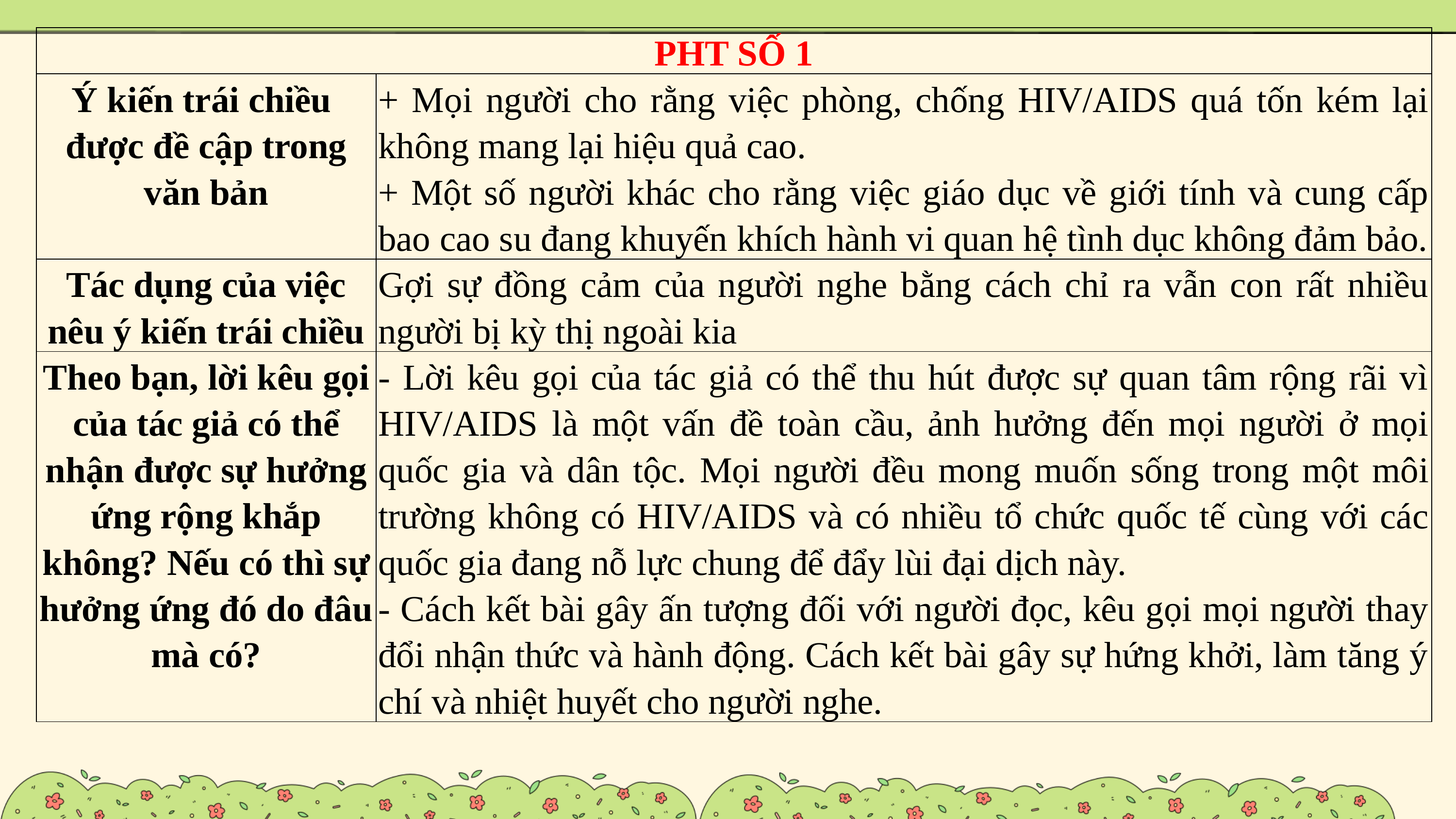

| PHT SỐ 1 |  |
| --- | --- |
| Ý kiến trái chiều được đề cập trong văn bản | + Mọi người cho rằng việc phòng, chống HIV/AIDS quá tốn kém lại không mang lại hiệu quả cao. + Một số người khác cho rằng việc giáo dục về giới tính và cung cấp bao cao su đang khuyến khích hành vi quan hệ tình dục không đảm bảo. |
| Tác dụng của việc nêu ý kiến trái chiều | Gợi sự đồng cảm của người nghe bằng cách chỉ ra vẫn con rất nhiều người bị kỳ thị ngoài kia |
| Theo bạn, lời kêu gọi của tác giả có thể nhận được sự hưởng ứng rộng khắp không? Nếu có thì sự hưởng ứng đó do đâu mà có? | - Lời kêu gọi của tác giả có thể thu hút được sự quan tâm rộng rãi vì HIV/AIDS là một vấn đề toàn cầu, ảnh hưởng đến mọi người ở mọi quốc gia và dân tộc. Mọi người đều mong muốn sống trong một môi trường không có HIV/AIDS và có nhiều tổ chức quốc tế cùng với các quốc gia đang nỗ lực chung để đẩy lùi đại dịch này. - Cách kết bài gây ấn tượng đối với người đọc, kêu gọi mọi người thay đổi nhận thức và hành động. Cách kết bài gây sự hứng khởi, làm tăng ý chí và nhiệt huyết cho người nghe. |